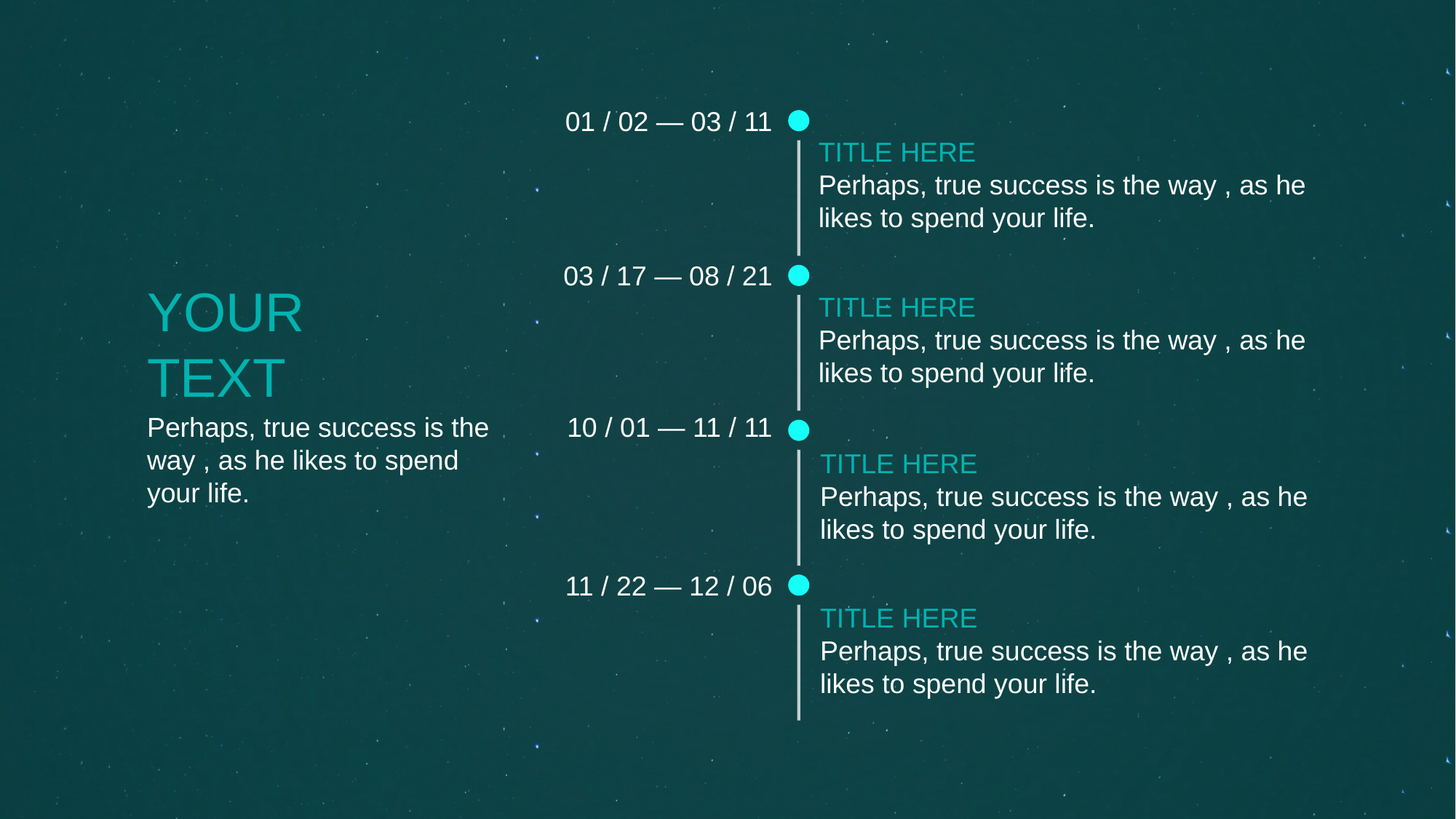

01 / 02 — 03 / 11

TITLE HERE
Perhaps, true success is the way , as he likes to spend your life.
03 / 17 — 08 / 21

YOUR TEXT
TITLE HERE
Perhaps, true success is the way , as he likes to spend your life.
Perhaps, true success is the way , as he likes to spend your life.

10 / 01 — 11 / 11

TITLE HERE
Perhaps, true success is the way , as he likes to spend your life.
11 / 22 — 12 / 06

TITLE HERE
Perhaps, true success is the way , as he likes to spend your life.